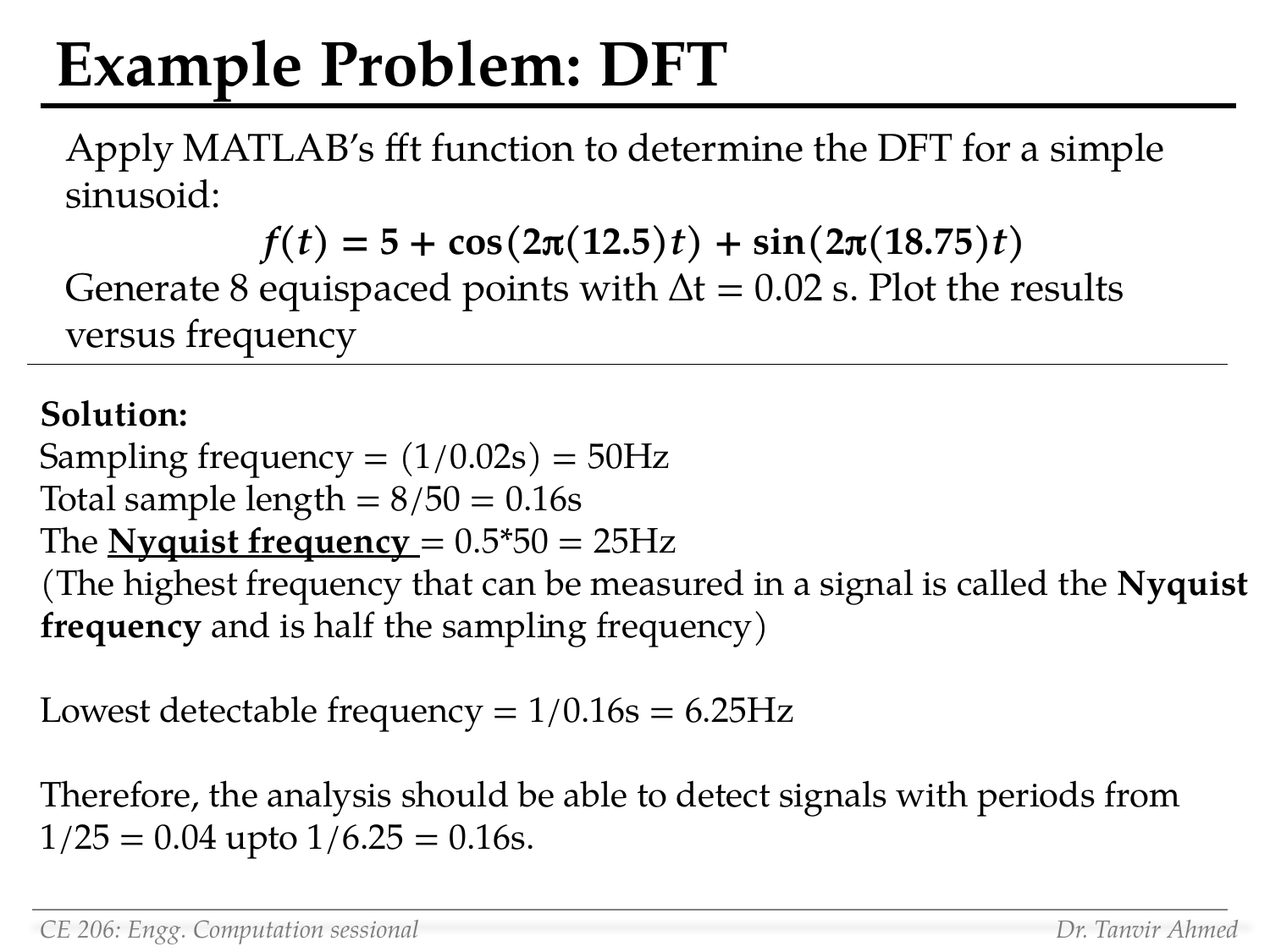

Example Problem: DFT
CE 206: Engg. Computation sessional						Dr. Tanvir Ahmed
Apply MATLAB’s fft function to determine the DFT for a simple sinusoid:
f(t) = 5 + cos(2π(12.5)t) + sin(2π(18.75)t)
Generate 8 equispaced points with Δt = 0.02 s. Plot the results versus frequency
Solution:
Sampling frequency = (1/0.02s) = 50Hz
Total sample length = 8/50 = 0.16s
The Nyquist frequency = 0.5*50 = 25Hz
(The highest frequency that can be measured in a signal is called the Nyquist frequency and is half the sampling frequency)

Lowest detectable frequency = 1/0.16s = 6.25Hz

Therefore, the analysis should be able to detect signals with periods from 1/25 = 0.04 upto 1/6.25 = 0.16s.